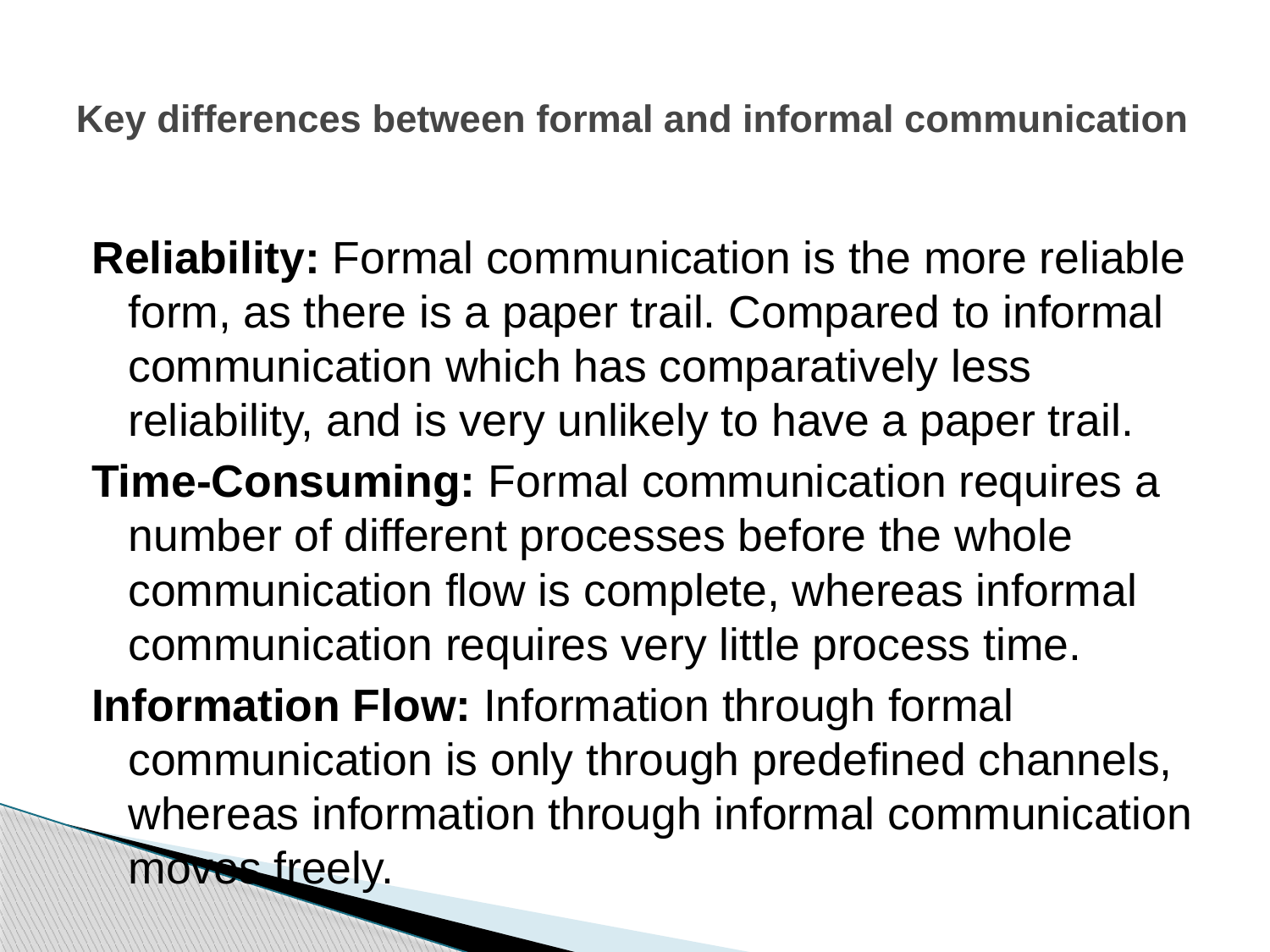

# Key differences between formal and informal communication
Reliability: Formal communication is the more reliable form, as there is a paper trail. Compared to informal communication which has comparatively less reliability, and is very unlikely to have a paper trail.
Time-Consuming: Formal communication requires a number of different processes before the whole communication flow is complete, whereas informal communication requires very little process time.
Information Flow: Information through formal communication is only through predefined channels, whereas information through informal communication moves freely.